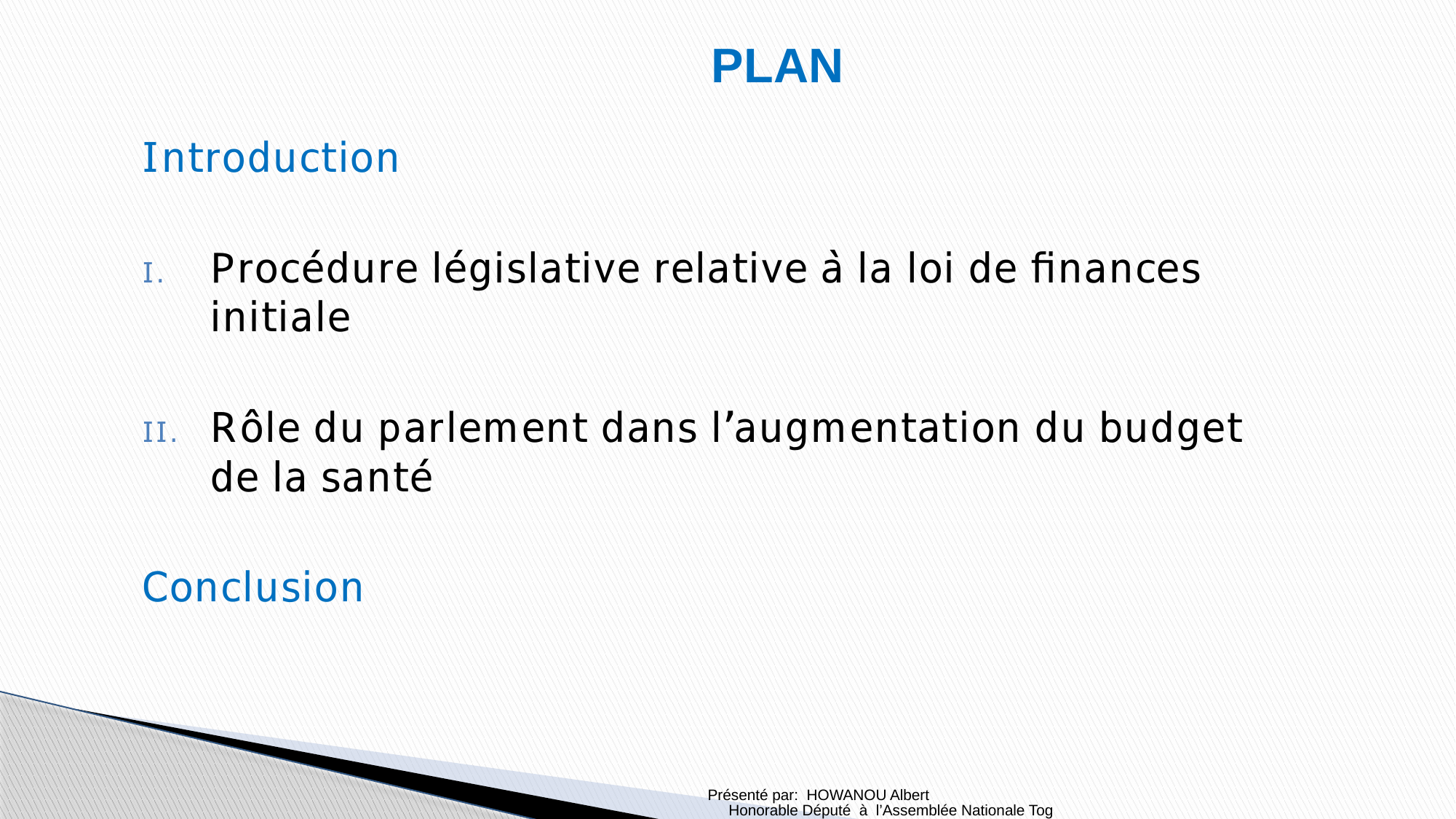

PLAN

Introduction

Procédure législative relative à la loi de finances initiale

Rôle du parlement dans l’augmentation du budget de la santé

Conclusion

Présenté par:  HOWANOU Albert                                    Honorable Député  à  l’Assemblée Nationale Togolaise